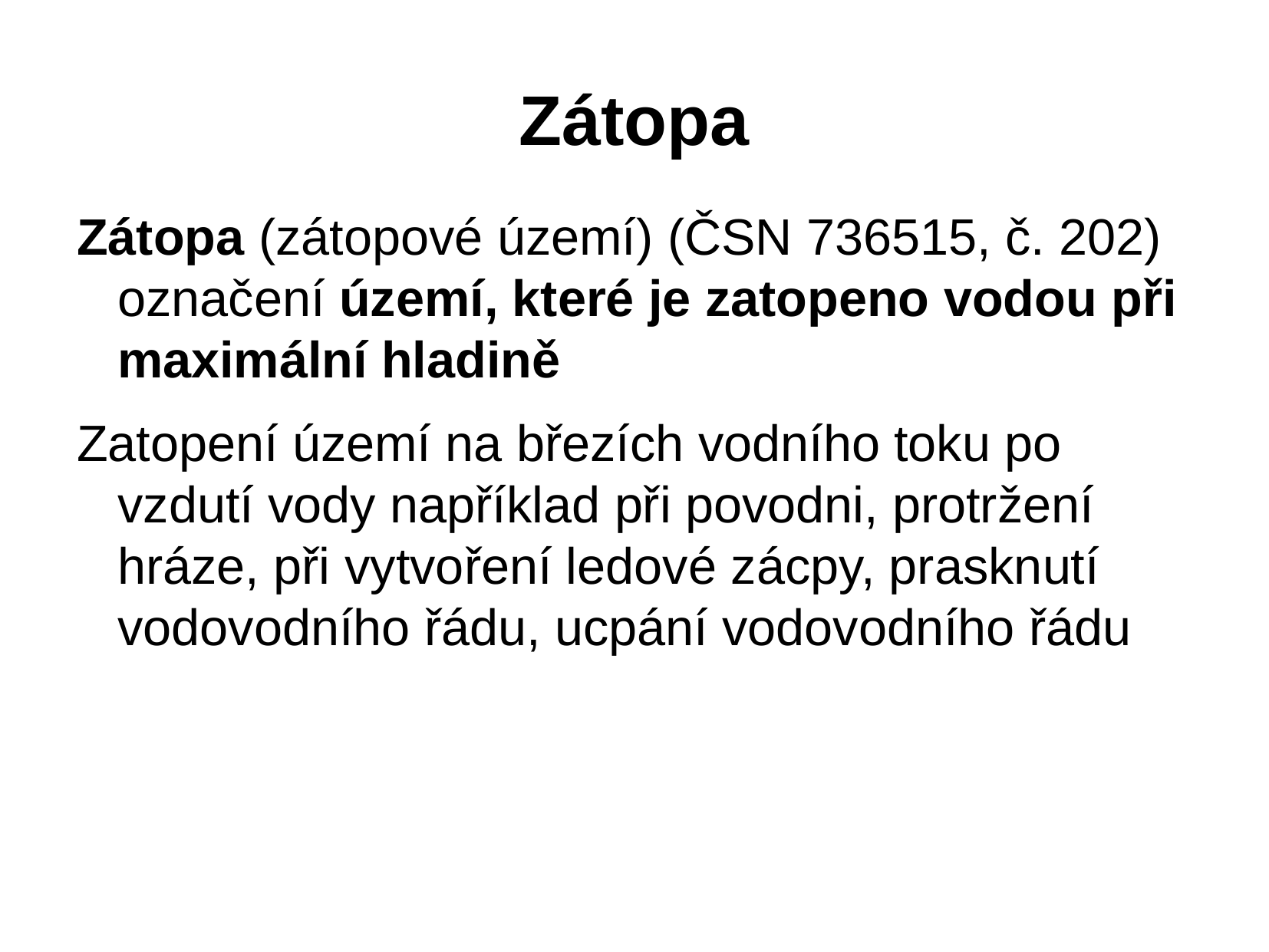

# Zátopa
Zátopa (zátopové území) (ČSN 736515, č. 202) označení území, které je zatopeno vodou při maximální hladině
Zatopení území na březích vodního toku po vzdutí vody například při povodni, protržení hráze, při vytvoření ledové zácpy, prasknutí vodovodního řádu, ucpání vodovodního řádu